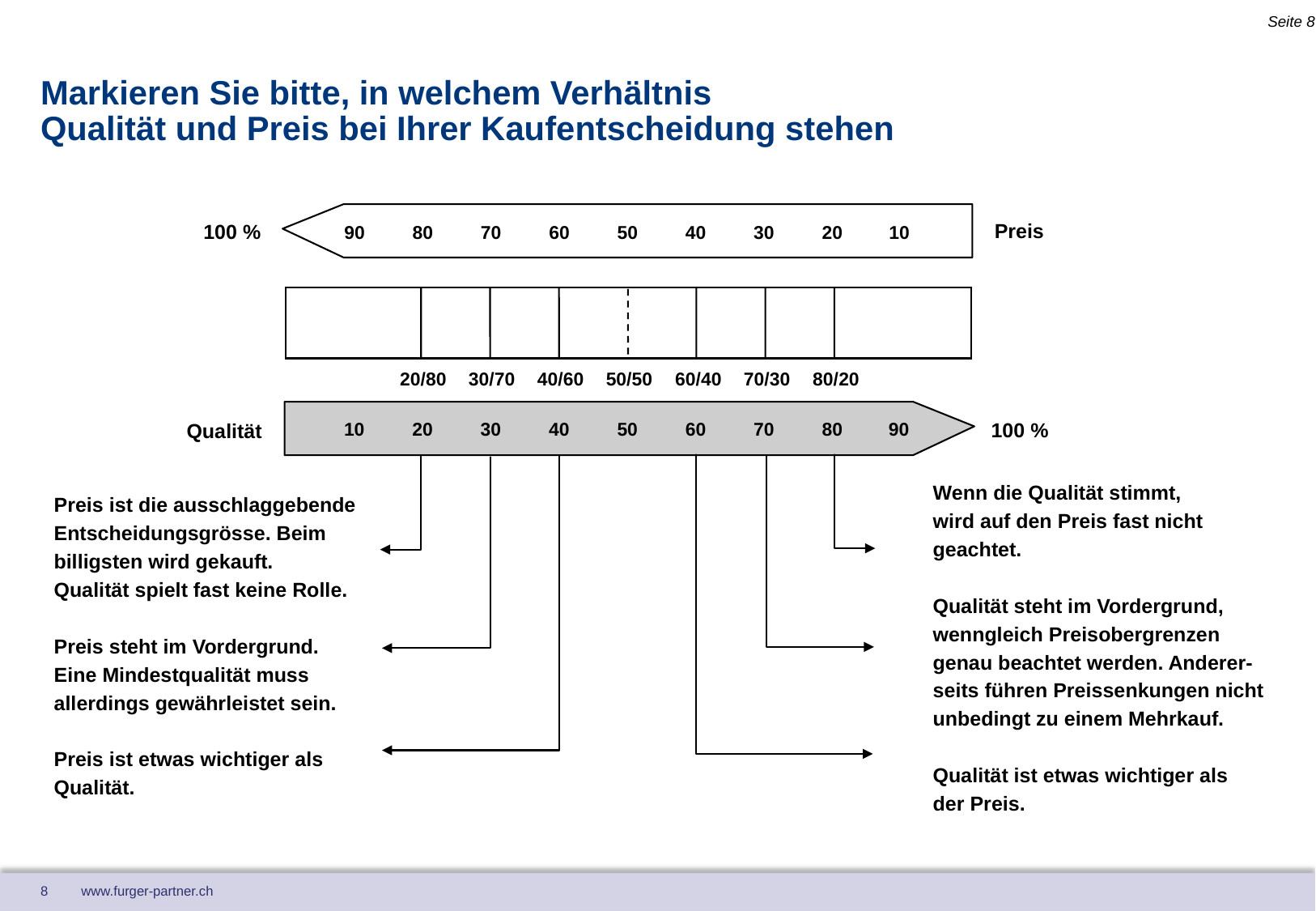

Seite 8
# Markieren Sie bitte, in welchem Verhältnis Qualität und Preis bei Ihrer Kaufentscheidung stehen

90
80
70
60
50
40
30
20
10
Preis
100 %

80/20
20/80
30/70
40/60
50/50
60/40
70/30

10
20
30
40
50
60
70
80
90
100 %
Qualität

Wenn die Qualität stimmt,
wird auf den Preis fast nicht
geachtet.

Qualität steht im Vordergrund,
wenngleich Preisobergrenzen
genau beachtet werden. Anderer-
seits führen Preissenkungen nicht
unbedingt zu einem Mehrkauf.

Qualität ist etwas wichtiger als
der Preis.
Preis ist die ausschlaggebende
Entscheidungsgrösse. Beim
billigsten wird gekauft.
Qualität spielt fast keine Rolle.

Preis steht im Vordergrund.
Eine Mindestqualität muss
allerdings gewährleistet sein.

Preis ist etwas wichtiger als
Qualität.